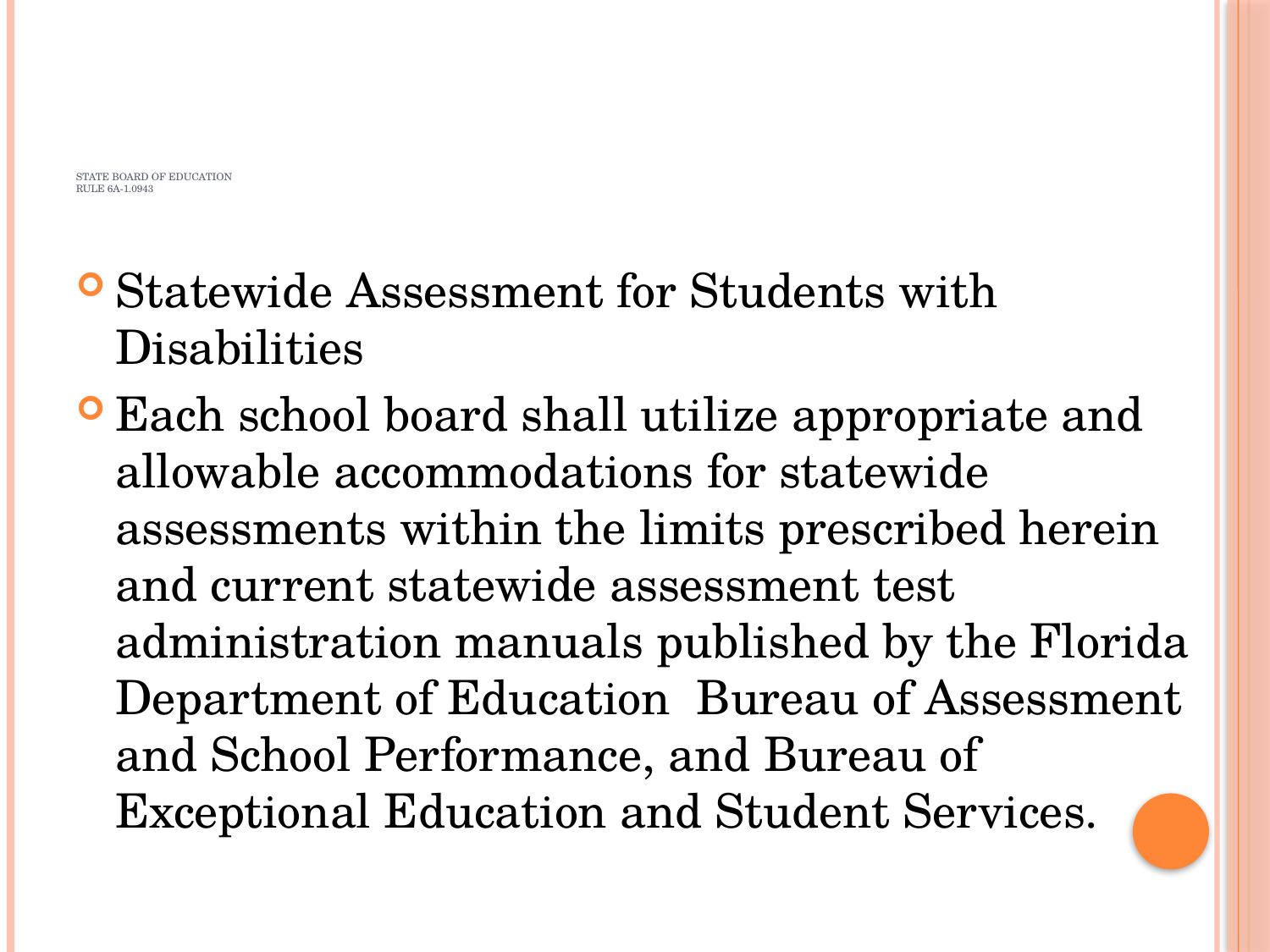

# State Board of Education Rule 6A-1.0943
Statewide Assessment for Students with Disabilities
Each school board shall utilize appropriate and allowable accommodations for statewide assessments within the limits prescribed herein and current statewide assessment test administration manuals published by the Florida Department of Education  Bureau of Assessment and School Performance, and Bureau of Exceptional Education and Student Services.